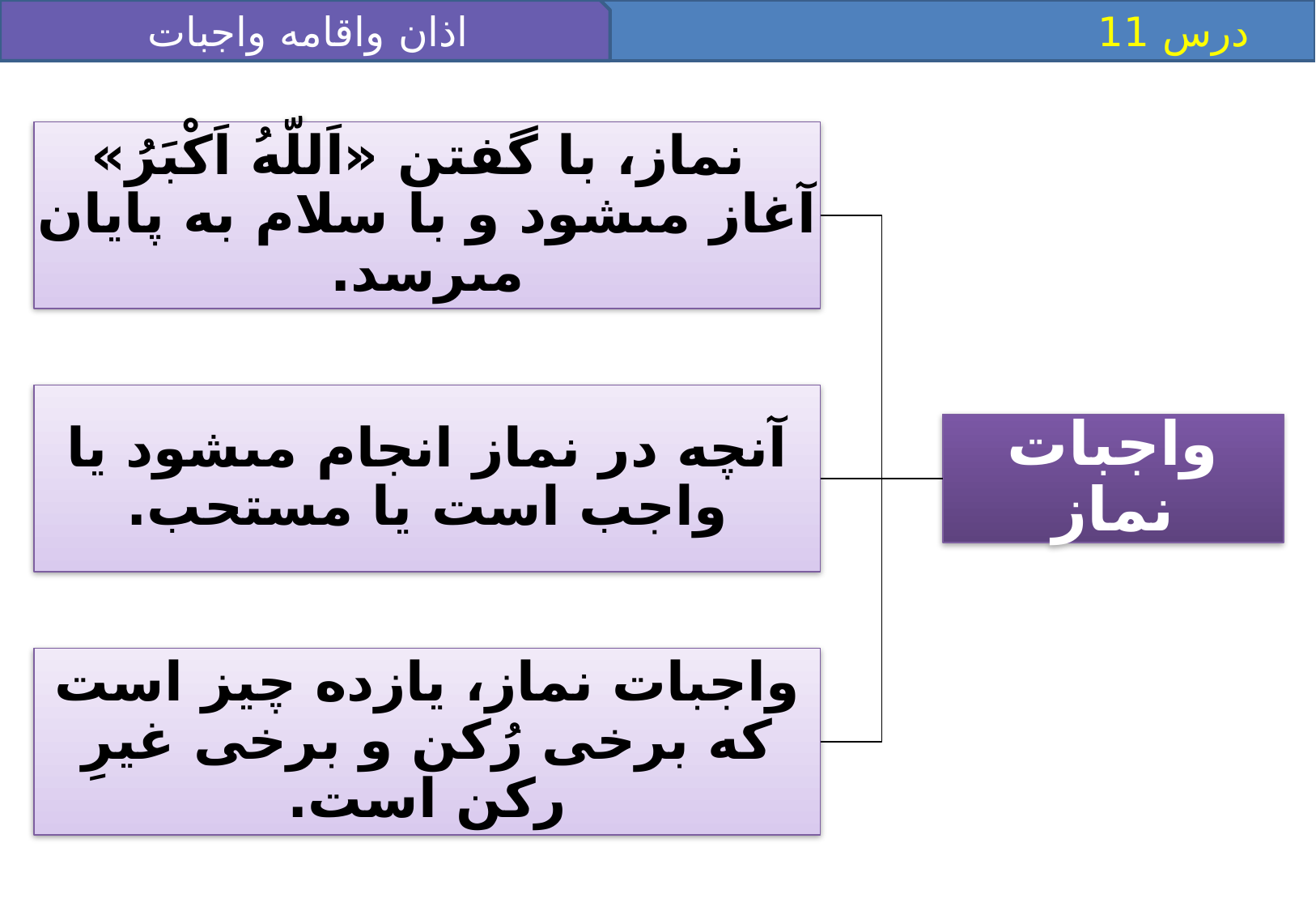

اذان واقامه واجبات نماز
 درس 11
 نماز، با گفتن «اَللّه‏ُ اَكْبَرُ» آغاز مى‏شود و با سلام به پايان مى‏رسد.

آنچه در نماز انجام مى‏شود يا واجب است يا مستحب.

واجبات نماز

واجبات نماز، يازده چيز است كه برخى رُكن و برخى غيرِ ركن است.